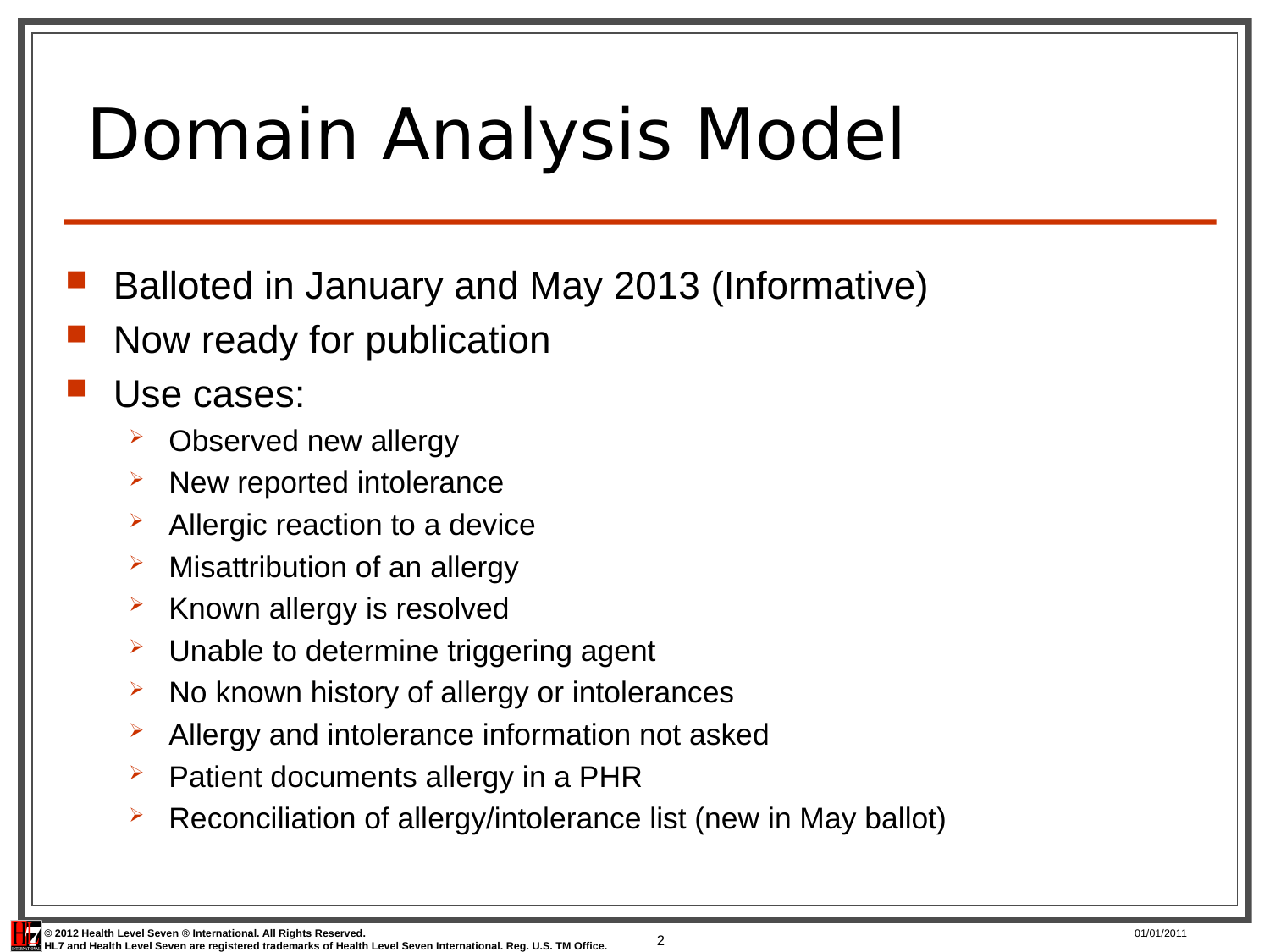

# Domain Analysis Model
Balloted in January and May 2013 (Informative)
Now ready for publication
Use cases:
Observed new allergy
New reported intolerance
Allergic reaction to a device
Misattribution of an allergy
Known allergy is resolved
Unable to determine triggering agent
No known history of allergy or intolerances
Allergy and intolerance information not asked
Patient documents allergy in a PHR
Reconciliation of allergy/intolerance list (new in May ballot)

2
01/01/2011